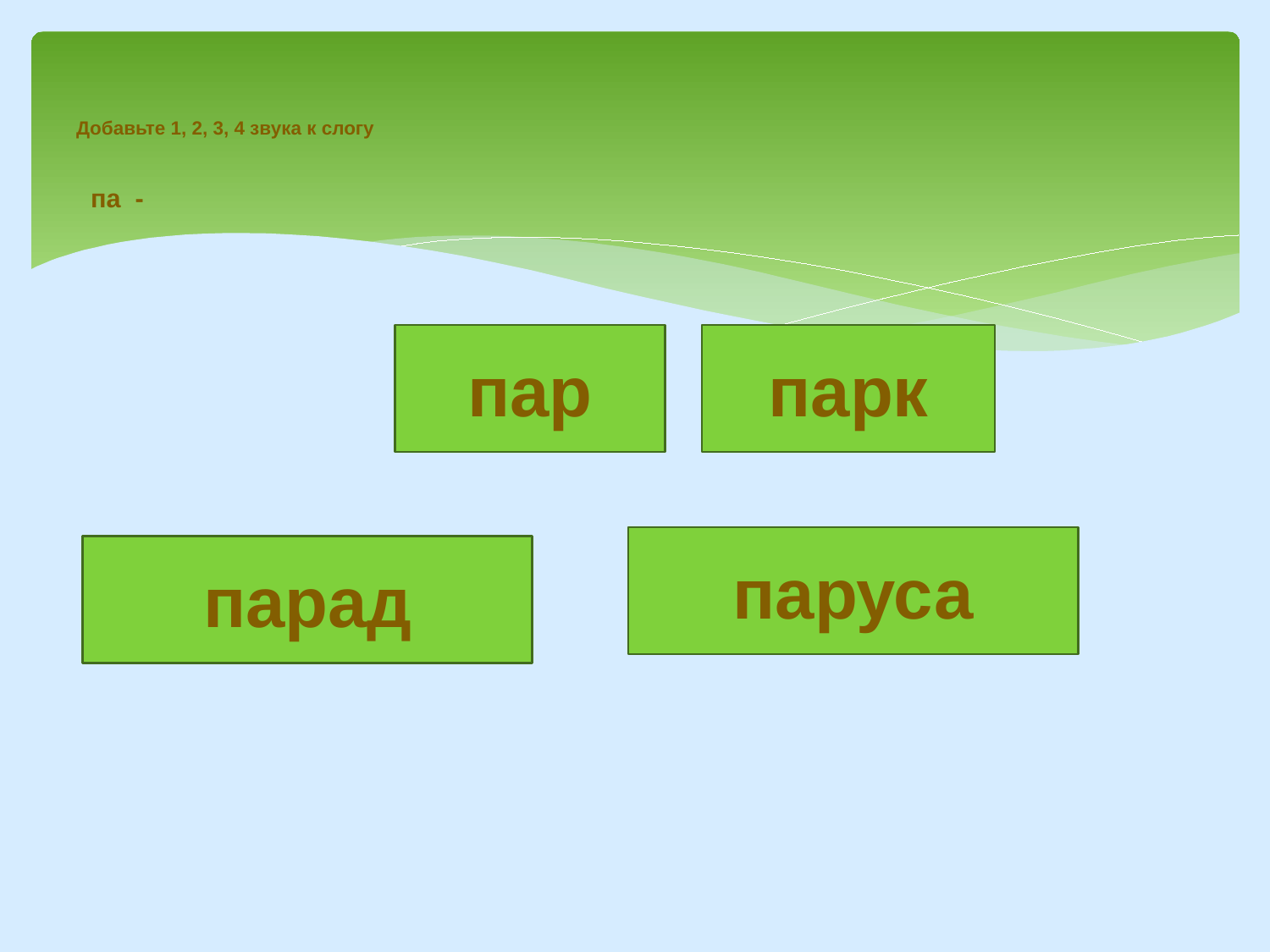

# Добавьте 1, 2, 3, 4 звука к слогу па  -

пар
парк
паруса
парад